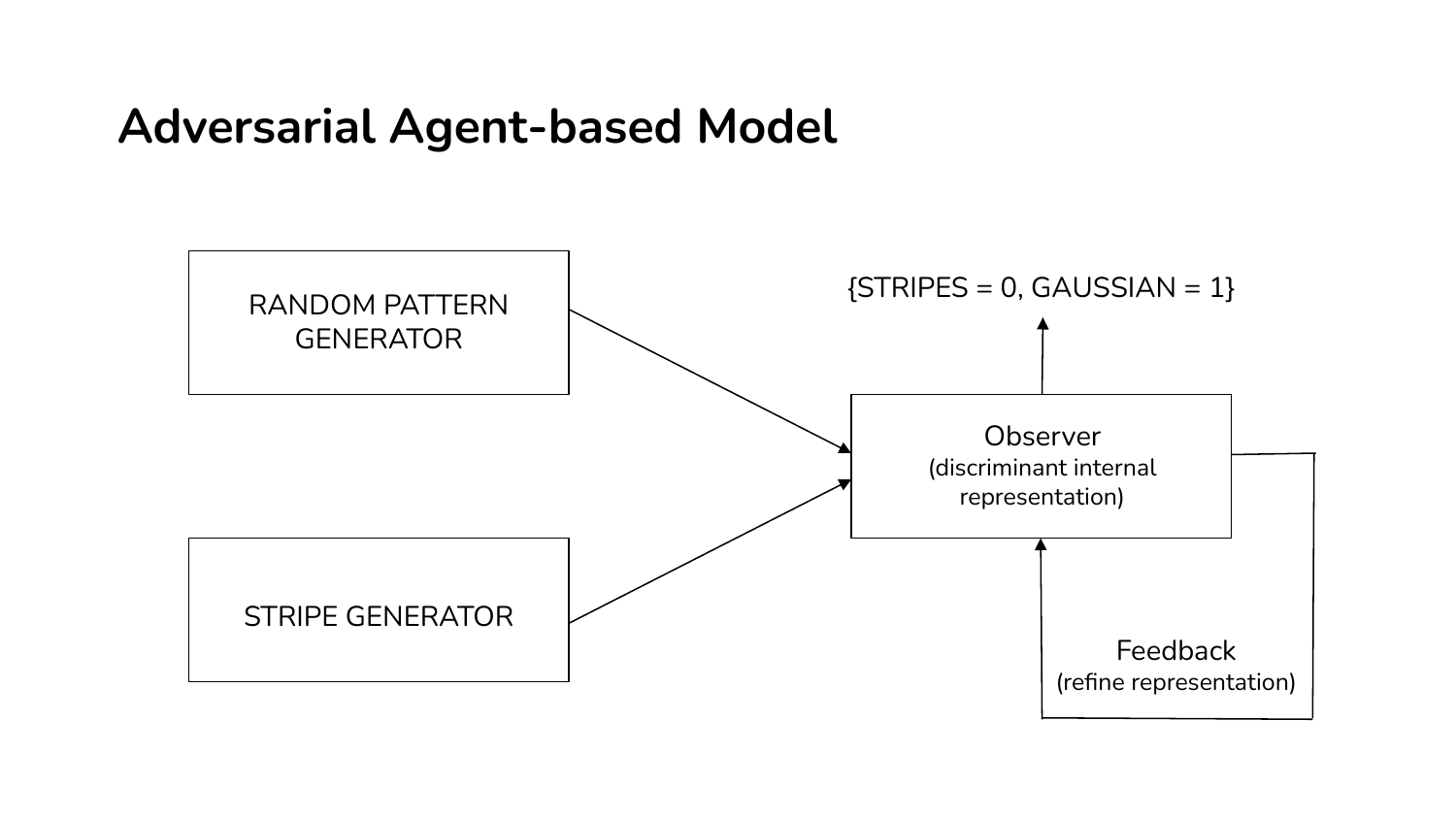

Adversarial Agent-based Model

{STRIPES = 0, GAUSSIAN = 1}
RANDOM PATTERN GENERATOR

Observer
(discriminant internal representation)

STRIPE GENERATOR
Feedback
(refine representation)